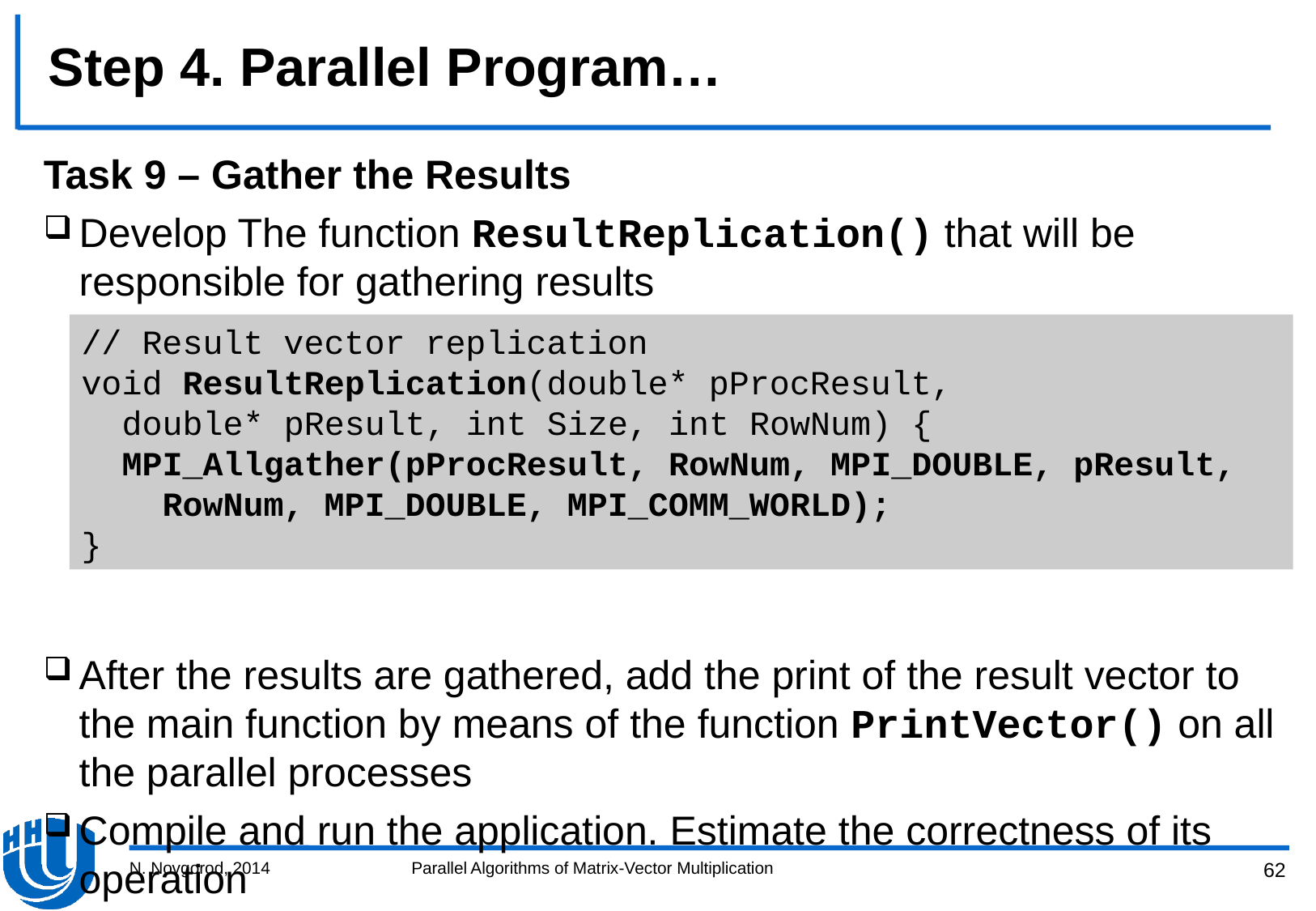

# Step 4. Parallel Program…
Task 9 – Gather the Results
Develop The function ResultReplication() that will be responsible for gathering results

After the results are gathered, add the print of the result vector to the main function by means of the function PrintVector() on all the parallel processes
Compile and run the application. Estimate the correctness of its operation
// Result vector replication
void ResultReplication(double* pProcResult,
  double* pResult, int Size, int RowNum) {
  MPI_Allgather(pProcResult, RowNum, MPI_DOUBLE, pResult,
    RowNum, MPI_DOUBLE, MPI_COMM_WORLD);
}
N. Novgorod, 2014
Parallel Algorithms of Matrix-Vector Multiplication
62